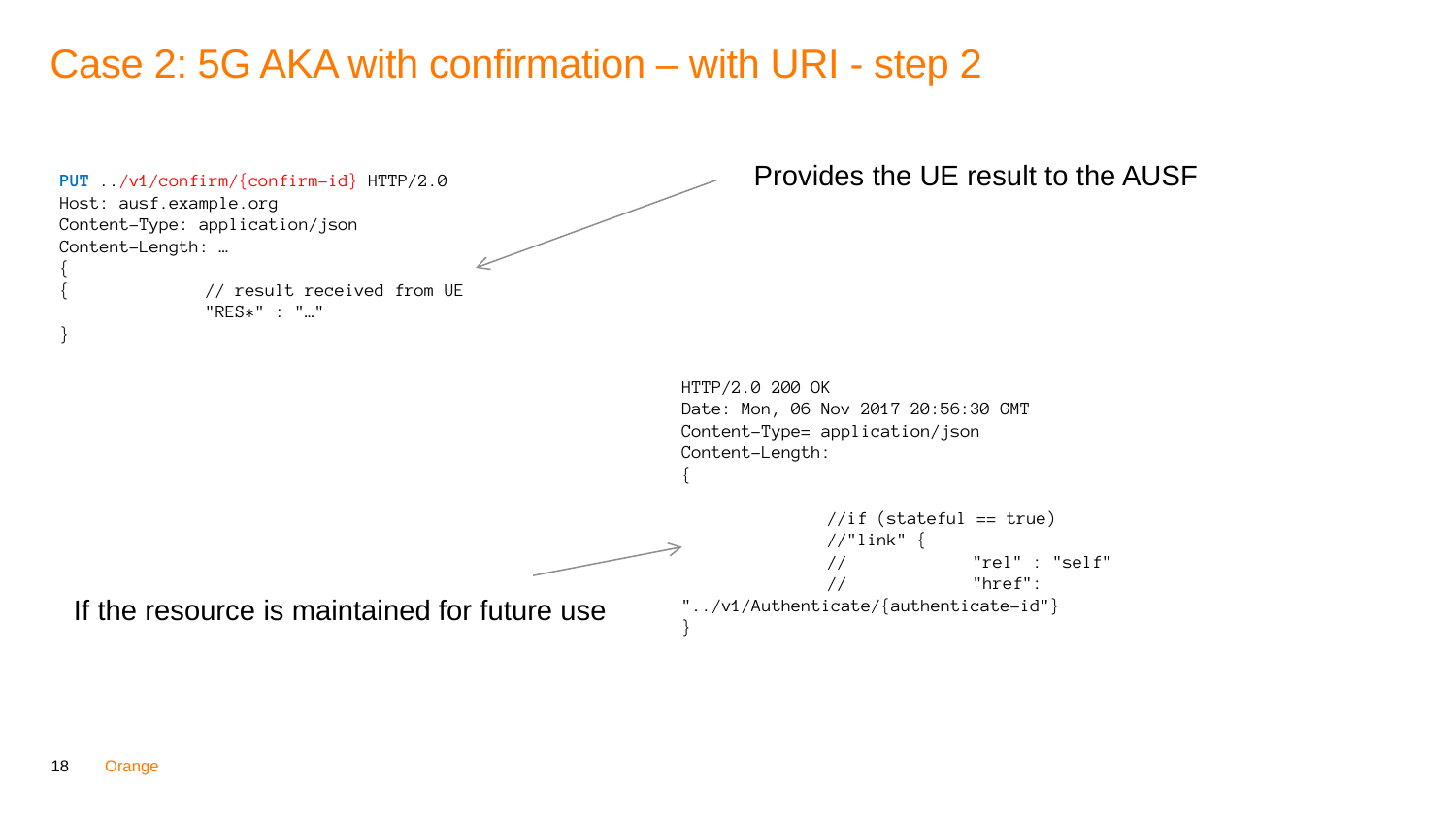

# Case 2: 5G AKA with confirmation – with URI - step 2
Provides the UE result to the AUSF
PUT ../v1/confirm/{confirm-id} HTTP/2.0
Host: ausf.example.org
Content-Type: application/json
Content-Length: …
{
{	// result received from UE
	"RES*" : "…"
}

HTTP/2.0 200 OK
Date: Mon, 06 Nov 2017 20:56:30 GMT
Content-Type= application/json
Content-Length:
{

	//if (stateful == true)
	//"link" {
	//	"rel" : "self"
	//	"href": "../v1/Authenticate/{authenticate-id"}
}

If the resource is maintained for future use